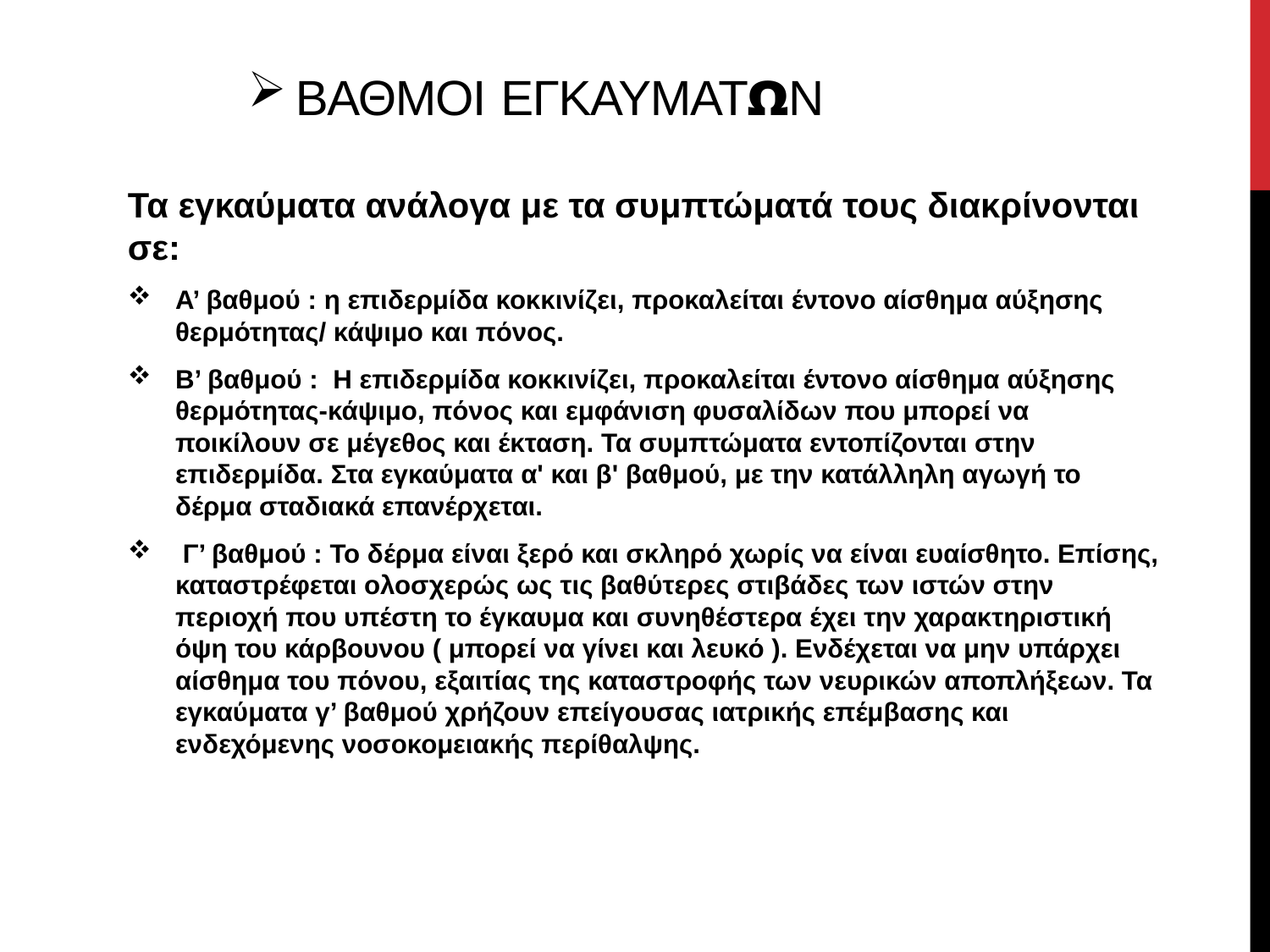

# Βαθμοι εγκαυματων
Τα εγκαύματα ανάλογα με τα συμπτώματά τους διακρίνονται σε:
Α’ βαθμού : η επιδερμίδα κοκκινίζει, προκαλείται έντονο αίσθημα αύξησης θερμότητας/ κάψιμο και πόνος.
Β’ βαθμού :  Η επιδερμίδα κοκκινίζει, προκαλείται έντονο αίσθημα αύξησης θερμότητας-κάψιμο, πόνος και εμφάνιση φυσαλίδων που μπορεί να ποικίλουν σε μέγεθος και έκταση. Τα συμπτώματα εντοπίζονται στην επιδερμίδα. Στα εγκαύματα α' και β' βαθμού, με την κατάλληλη αγωγή το δέρμα σταδιακά επανέρχεται.
 Γ’ βαθμού : Το δέρμα είναι ξερό και σκληρό χωρίς να είναι ευαίσθητο. Επίσης, καταστρέφεται ολοσχερώς ως τις βαθύτερες στιβάδες των ιστών στην περιοχή που υπέστη το έγκαυμα και συνηθέστερα έχει την χαρακτηριστική όψη του κάρβουνου ( μπορεί να γίνει και λευκό ). Ενδέχεται να μην υπάρχει αίσθημα του πόνου, εξαιτίας της καταστροφής των νευρικών αποπλήξεων. Τα εγκαύματα γ’ βαθμού χρήζουν επείγουσας ιατρικής επέμβασης και ενδεχόμενης νοσοκομειακής περίθαλψης.